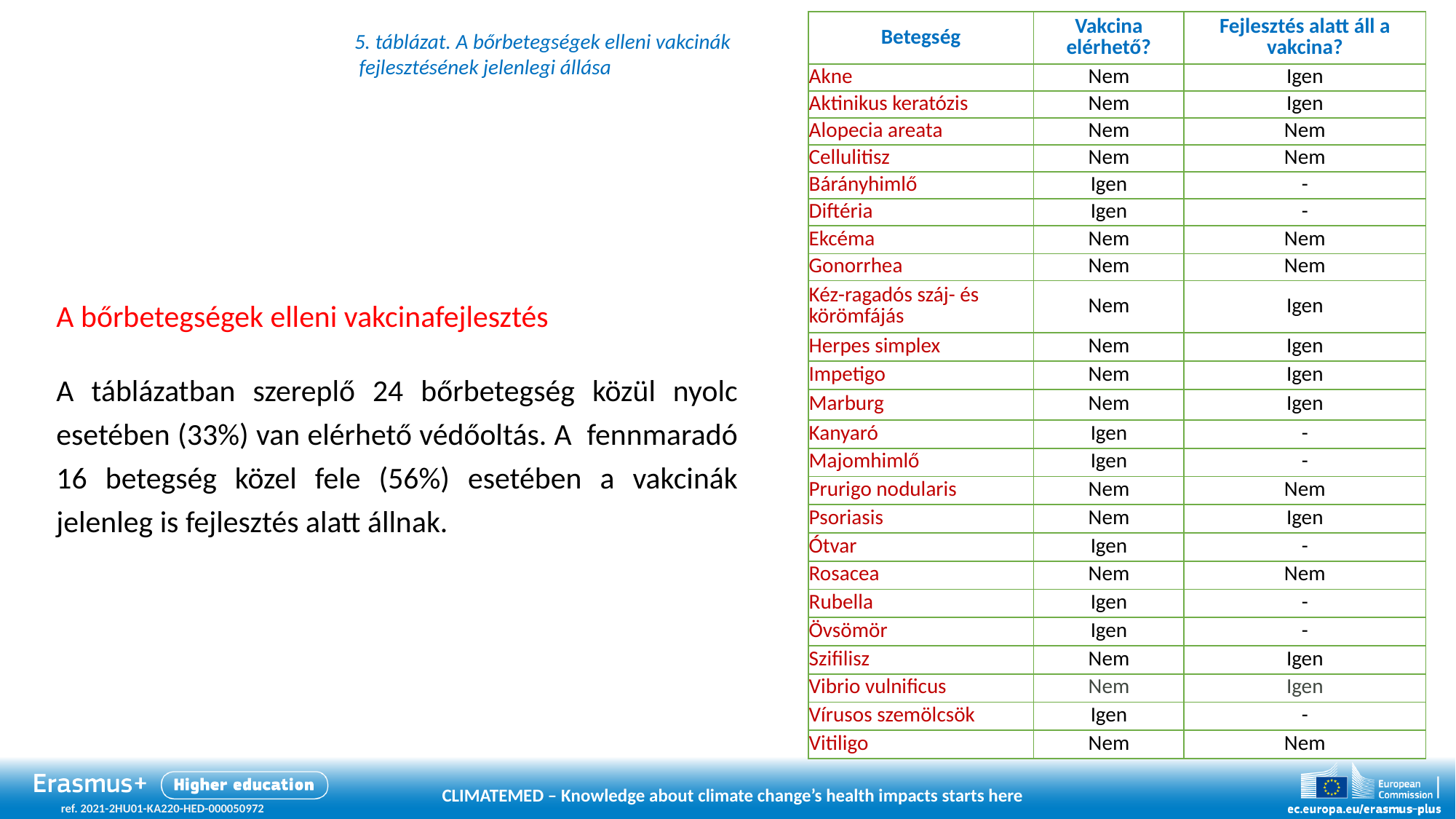

| Betegség | Vakcina elérhető? | Fejlesztés alatt áll a vakcina? |
| --- | --- | --- |
| Akne | Nem | Igen |
| Aktinikus keratózis | Nem | Igen |
| Alopecia areata | Nem | Nem |
| Cellulitisz | Nem | Nem |
| Bárányhimlő | Igen | - |
| Diftéria | Igen | - |
| Ekcéma | Nem | Nem |
| Gonorrhea | Nem | Nem |
| Kéz-ragadós száj- és körömfájás | Nem | Igen |
| Herpes simplex | Nem | Igen |
| Impetigo | Nem | Igen |
| Marburg | Nem | Igen |
| Kanyaró | Igen | - |
| Majomhimlő | Igen | - |
| Prurigo nodularis | Nem | Nem |
| Psoriasis | Nem | Igen |
| Ótvar | Igen | - |
| Rosacea | Nem | Nem |
| Rubella | Igen | - |
| Övsömör | Igen | - |
| Szifilisz | Nem | Igen |
| Vibrio vulnificus | Nem | Igen |
| Vírusos szemölcsök | Igen | - |
| Vitiligo | Nem | Nem |
5. táblázat. A bőrbetegségek elleni vakcinák
 fejlesztésének jelenlegi állása
A bőrbetegségek elleni vakcinafejlesztés
A táblázatban szereplő 24 bőrbetegség közül nyolc esetében (33%) van elérhető védőoltás. A  fennmaradó 16 betegség közel fele (56%) esetében a vakcinák jelenleg is fejlesztés alatt állnak.